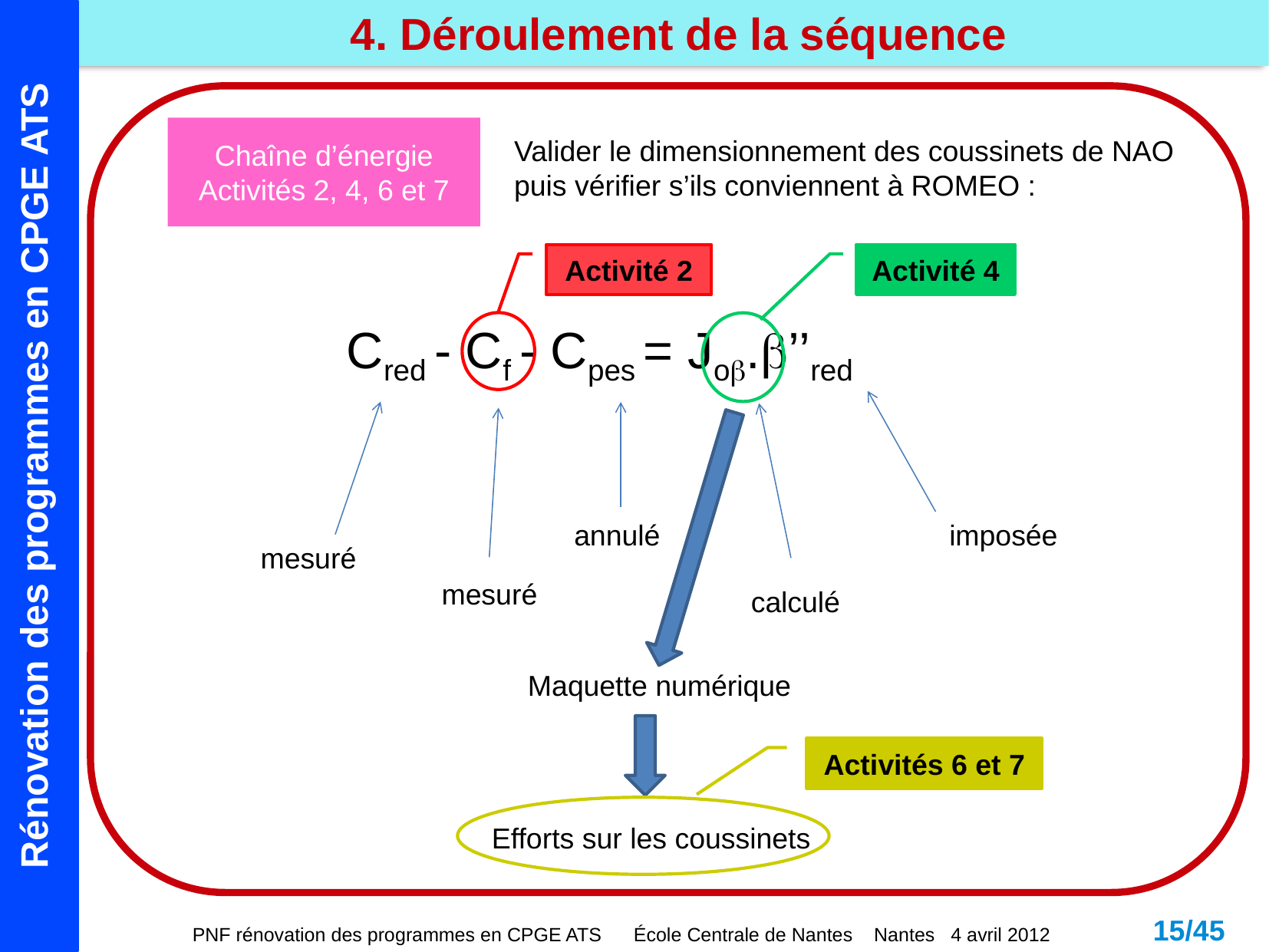

4. Déroulement de la séquence

Chaîne d’énergie
Activités 2, 4, 6 et 7
Valider le dimensionnement des coussinets de NAO puis vérifier s’ils conviennent à ROMEO :
Activité 2
Activité 4
Cred - Cf - Cpes = Joβ.β’’red

annulé
imposée

mesuré
mesuré
calculé
Maquette numérique

Activités 6 et 7

Efforts sur les coussinets